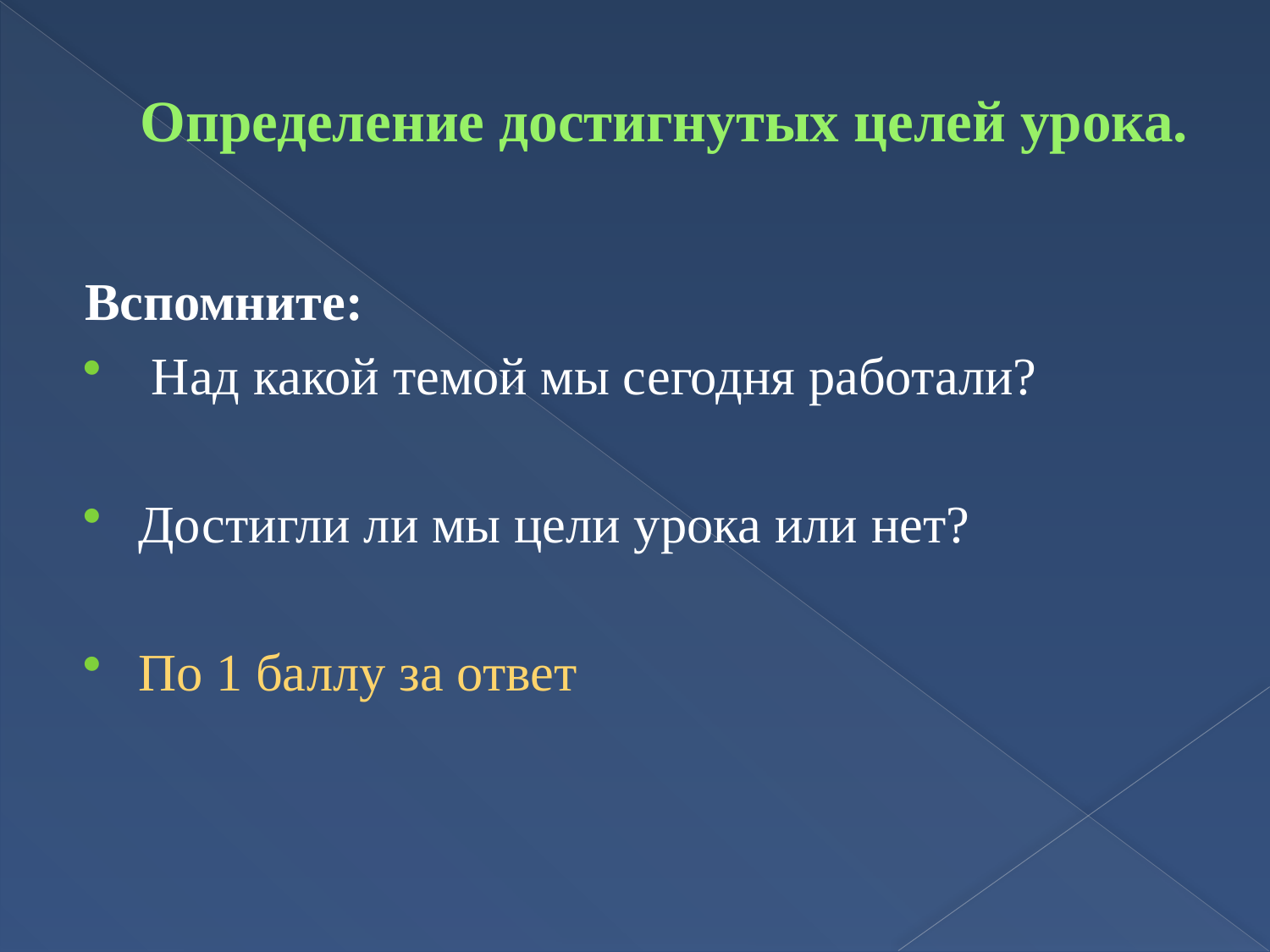

# Определение достигнутых целей урока.
Вспомните:
 Над какой темой мы сегодня работали?

Достигли ли мы цели урока или нет?

По 1 баллу за ответ